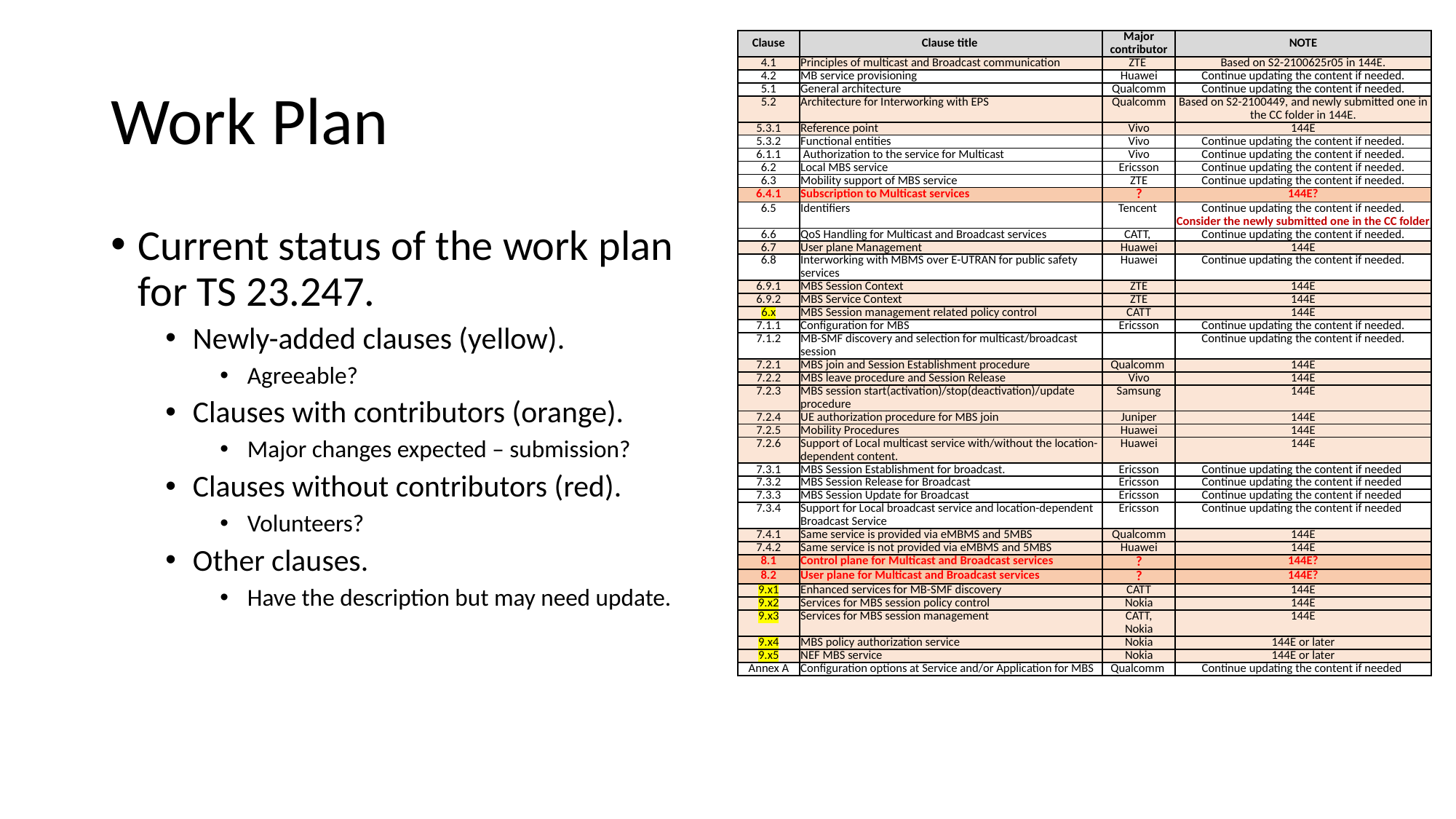

| Clause | Clause title | Major contributor | NOTE |
| --- | --- | --- | --- |
| 4.1 | Principles of multicast and Broadcast communication | ZTE | Based on S2-2100625r05 in 144E. |
| 4.2 | MB service provisioning | Huawei | Continue updating the content if needed. |
| 5.1 | General architecture | Qualcomm | Continue updating the content if needed. |
| 5.2 | Architecture for Interworking with EPS | Qualcomm | Based on S2-2100449, and newly submitted one in the CC folder in 144E. |
| 5.3.1 | Reference point | Vivo | 144E |
| 5.3.2 | Functional entities | Vivo | Continue updating the content if needed. |
| 6.1.1 | Authorization to the service for Multicast | Vivo | Continue updating the content if needed. |
| 6.2 | Local MBS service | Ericsson | Continue updating the content if needed. |
| 6.3 | Mobility support of MBS service | ZTE | Continue updating the content if needed. |
| 6.4.1 | Subscription to Multicast services | ? | 144E? |
| 6.5 | Identifiers | Tencent | Continue updating the content if needed. Consider the newly submitted one in the CC folder |
| 6.6 | QoS Handling for Multicast and Broadcast services | CATT, | Continue updating the content if needed. |
| 6.7 | User plane Management | Huawei | 144E |
| 6.8 | Interworking with MBMS over E-UTRAN for public safety services | Huawei | Continue updating the content if needed. |
| 6.9.1 | MBS Session Context | ZTE | 144E |
| 6.9.2 | MBS Service Context | ZTE | 144E |
| 6.x | MBS Session management related policy control | CATT | 144E |
| 7.1.1 | Configuration for MBS | Ericsson | Continue updating the content if needed. |
| 7.1.2 | MB-SMF discovery and selection for multicast/broadcast session |  | Continue updating the content if needed. |
| 7.2.1 | MBS join and Session Establishment procedure | Qualcomm | 144E |
| 7.2.2 | MBS leave procedure and Session Release | Vivo | 144E |
| 7.2.3 | MBS session start(activation)/stop(deactivation)/update procedure | Samsung | 144E |
| 7.2.4 | UE authorization procedure for MBS join | Juniper | 144E |
| 7.2.5 | Mobility Procedures | Huawei | 144E |
| 7.2.6 | Support of Local multicast service with/without the location-dependent content. | Huawei | 144E |
| 7.3.1 | MBS Session Establishment for broadcast. | Ericsson | Continue updating the content if needed |
| 7.3.2 | MBS Session Release for Broadcast | Ericsson | Continue updating the content if needed |
| 7.3.3 | MBS Session Update for Broadcast | Ericsson | Continue updating the content if needed |
| 7.3.4 | Support for Local broadcast service and location-dependent Broadcast Service | Ericsson | Continue updating the content if needed |
| 7.4.1 | Same service is provided via eMBMS and 5MBS | Qualcomm | 144E |
| 7.4.2 | Same service is not provided via eMBMS and 5MBS | Huawei | 144E |
| 8.1 | Control plane for Multicast and Broadcast services | ? | 144E? |
| 8.2 | User plane for Multicast and Broadcast services | ? | 144E? |
| 9.x1 | Enhanced services for MB-SMF discovery | CATT | 144E |
| 9.x2 | Services for MBS session policy control | Nokia | 144E |
| 9.x3 | Services for MBS session management | CATT, Nokia | 144E |
| 9.x4 | MBS policy authorization service | Nokia | 144E or later |
| 9.x5 | NEF MBS service | Nokia | 144E or later |
| Annex A | Configuration options at Service and/or Application for MBS | Qualcomm | Continue updating the content if needed |
# Work Plan
Current status of the work plan for TS 23.247.
Newly-added clauses (yellow).
Agreeable?
Clauses with contributors (orange).
Major changes expected – submission?
Clauses without contributors (red).
Volunteers?
Other clauses.
Have the description but may need update.